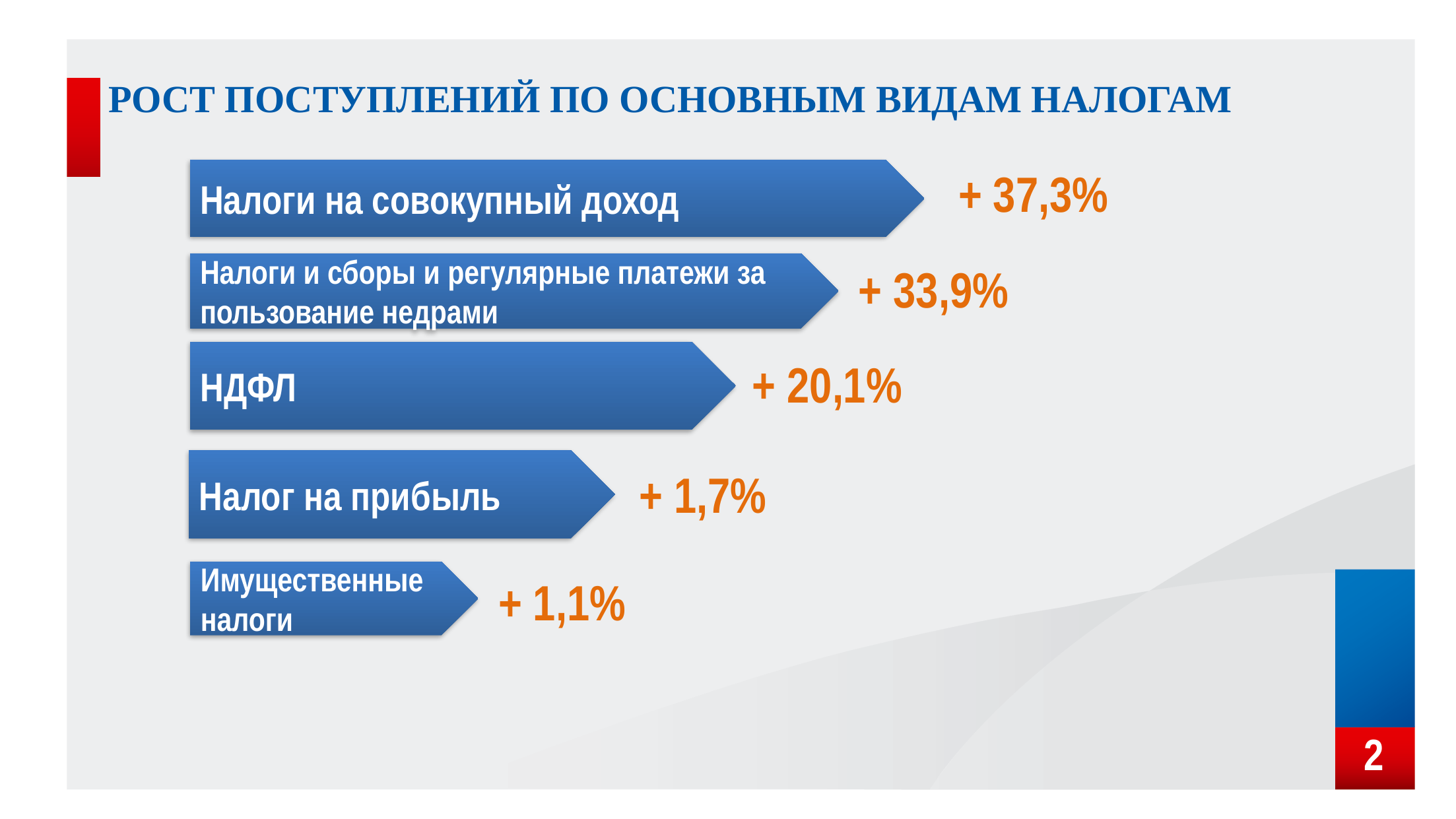

Рост Поступлений по основным видам налогам
+ 37,3%
Налоги на совокупный доход
+ 33,9%
Налоги и сборы и регулярные платежи за пользование недрами
НДФЛ
+ 20,1%
Налог на прибыль
+ 1,7%
Имущественные налоги
+ 1,1%
2